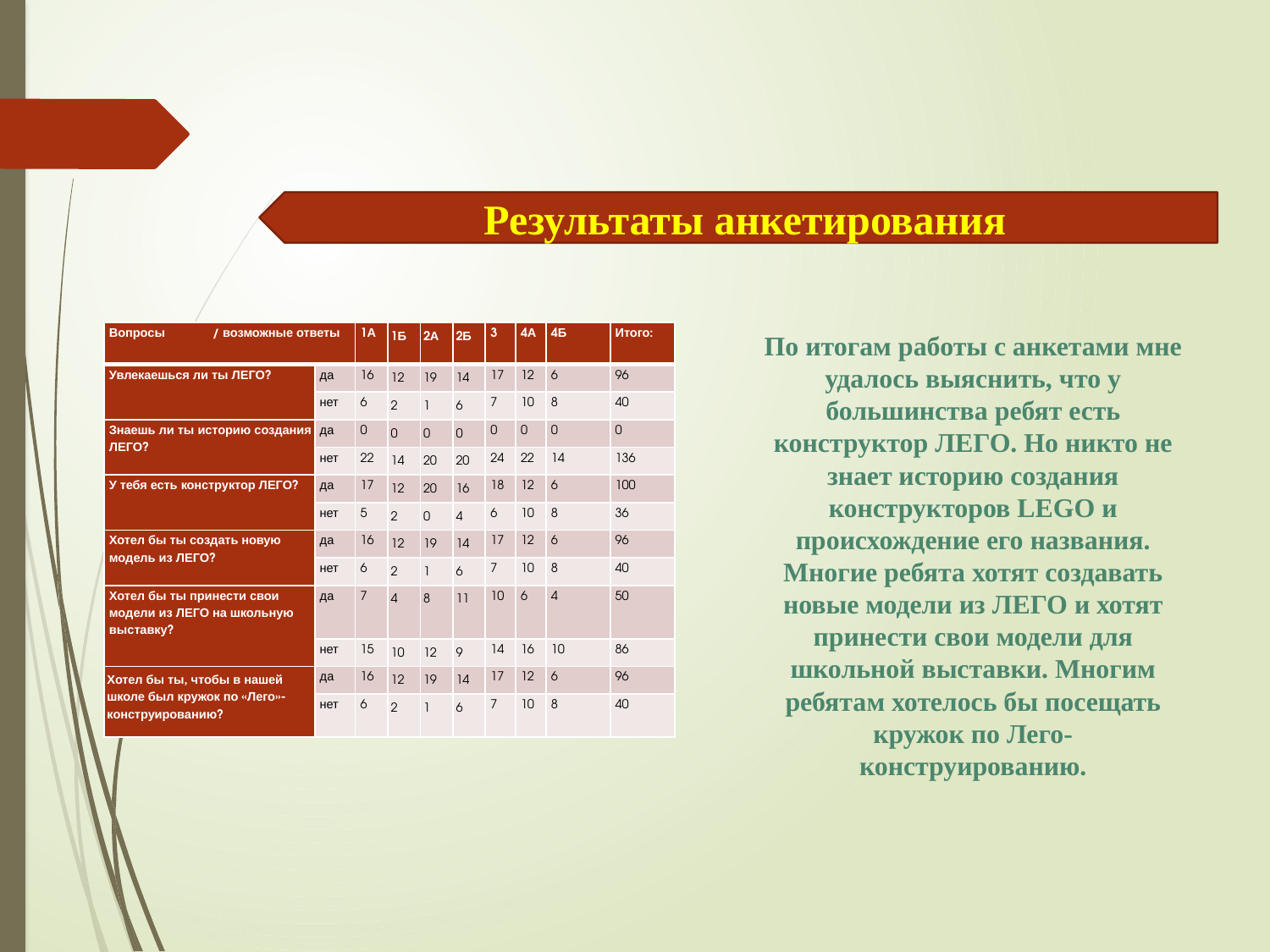

Результаты анкетирования
| Вопросы / возможные ответы |  | 1А | 1Б | 2А | 2Б | 3 | 4А | 4Б | Итого: |
| --- | --- | --- | --- | --- | --- | --- | --- | --- | --- |
| Увлекаешься ли ты ЛЕГО? | да | 16 | 12 | 19 | 14 | 17 | 12 | 6 | 96 |
|  | нет | 6 | 2 | 1 | 6 | 7 | 10 | 8 | 40 |
| Знаешь ли ты историю создания ЛЕГО? | да | 0 | 0 | 0 | 0 | 0 | 0 | 0 | 0 |
|  | нет | 22 | 14 | 20 | 20 | 24 | 22 | 14 | 136 |
| У тебя есть конструктор ЛЕГО? | да | 17 | 12 | 20 | 16 | 18 | 12 | 6 | 100 |
|  | нет | 5 | 2 | 0 | 4 | 6 | 10 | 8 | 36 |
| Хотел бы ты создать новую модель из ЛЕГО? | да | 16 | 12 | 19 | 14 | 17 | 12 | 6 | 96 |
|  | нет | 6 | 2 | 1 | 6 | 7 | 10 | 8 | 40 |
| Хотел бы ты принести свои модели из ЛЕГО на школьную выставку? | да | 7 | 4 | 8 | 11 | 10 | 6 | 4 | 50 |
|  | нет | 15 | 10 | 12 | 9 | 14 | 16 | 10 | 86 |
| Хотел бы ты, чтобы в нашей школе был кружок по «Лего»-конструированию? | да | 16 | 12 | 19 | 14 | 17 | 12 | 6 | 96 |
|  | нет | 6 | 2 | 1 | 6 | 7 | 10 | 8 | 40 |
# По итогам работы с анкетами мне удалось выяснить, что у большинства ребят есть конструктор ЛЕГО. Но никто не знает историю создания конструкторов LEGO и происхождение его названия. Многие ребята хотят создавать новые модели из ЛЕГО и хотят принести свои модели для школьной выставки. Многим ребятам хотелось бы посещать кружок по Лего- конструированию.